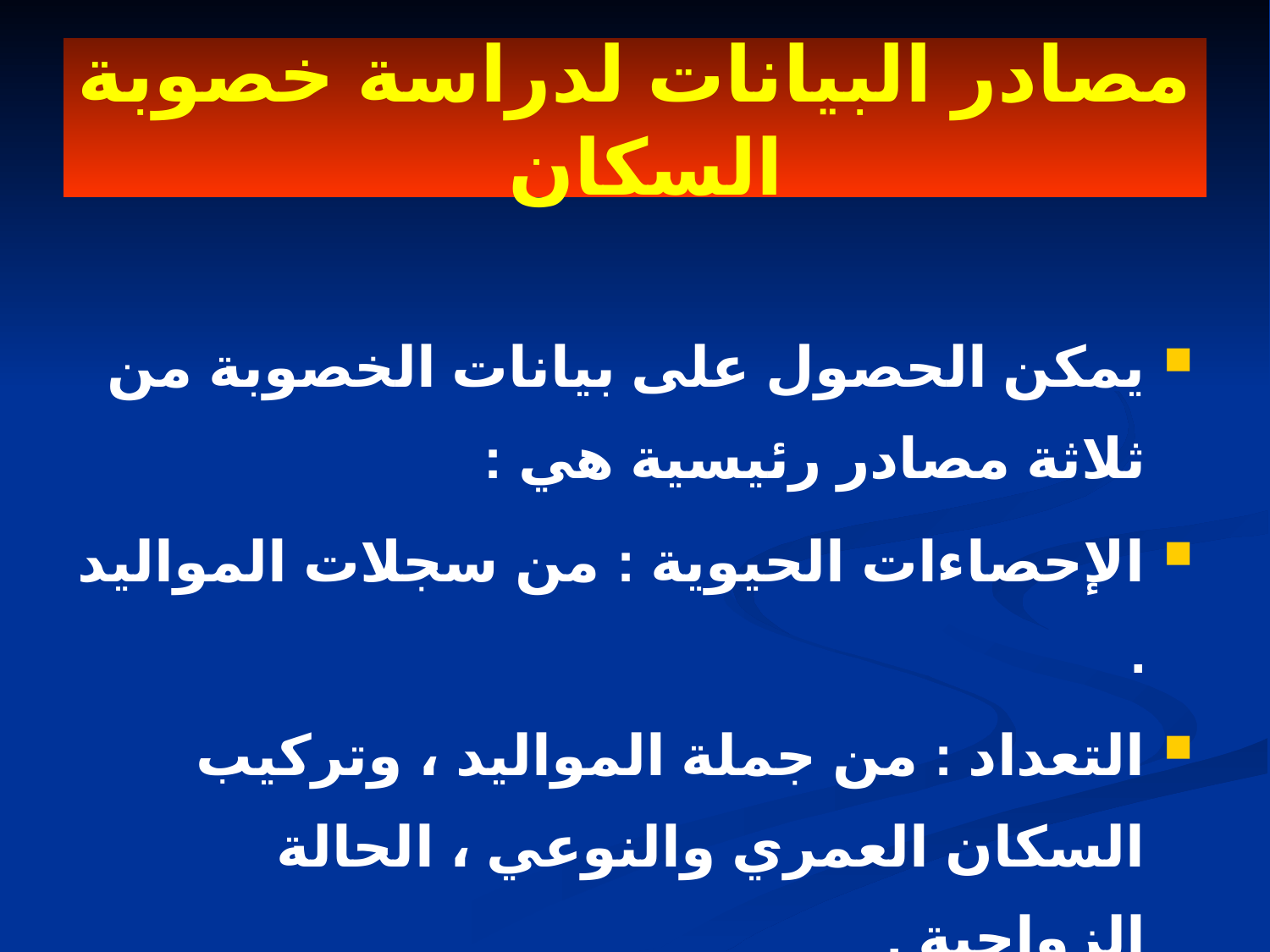

# مصادر البيانات لدراسة خصوبة السكان

يمكن الحصول على بيانات الخصوبة من ثلاثة مصادر رئيسية هي :
الإحصاءات الحيوية : من سجلات المواليد .
التعداد : من جملة المواليد ، وتركيب السكان العمري والنوعي ، الحالة الزواجية .
المسح بالعينة : حيث توفر البيانات التي يوفرها التعداد .